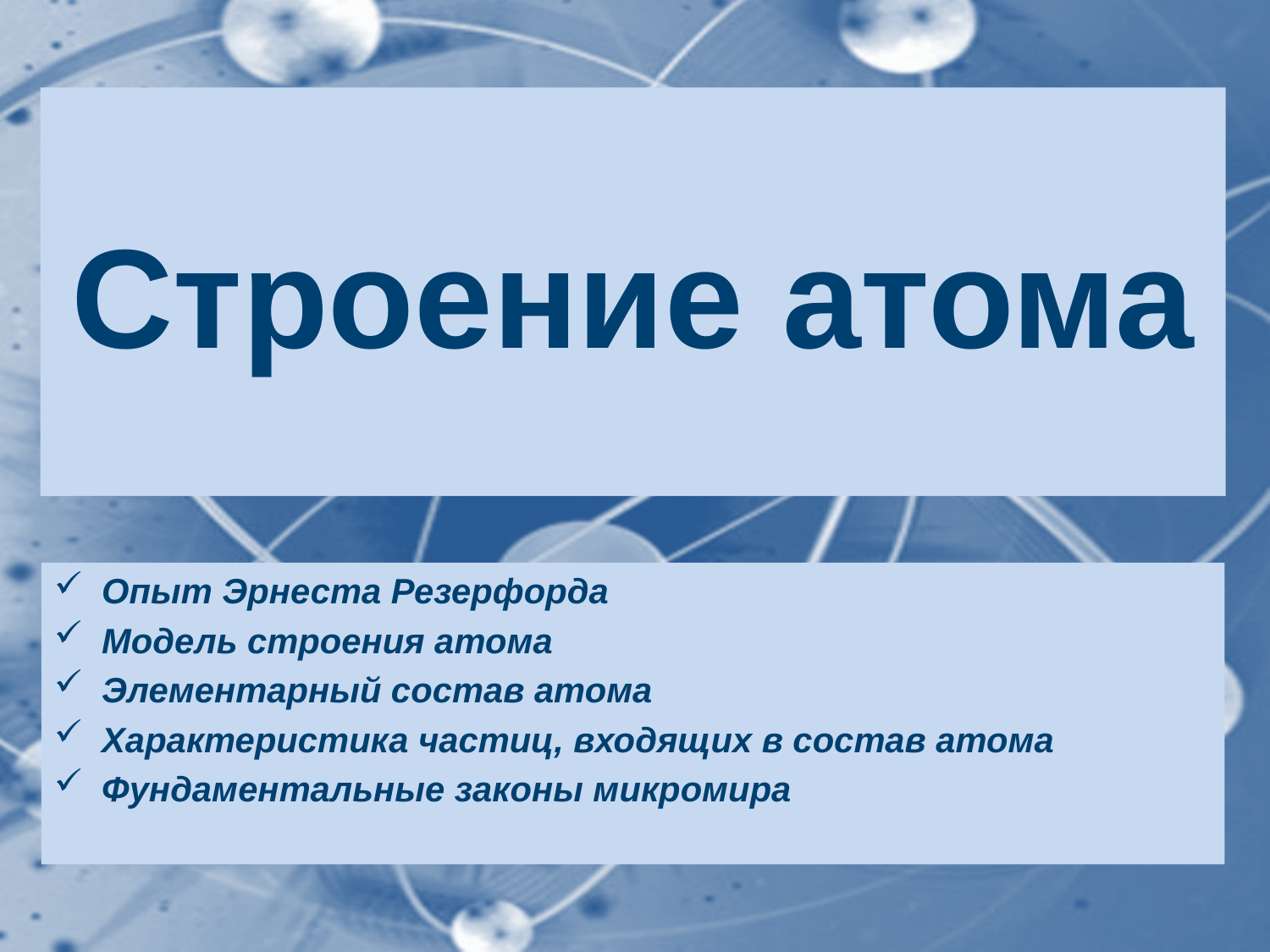

# Строение атома
Опыт Эрнеста Резерфорда
Модель строения атома
Элементарный состав атома
Характеристика частиц, входящих в состав атома
Фундаментальные законы микромира